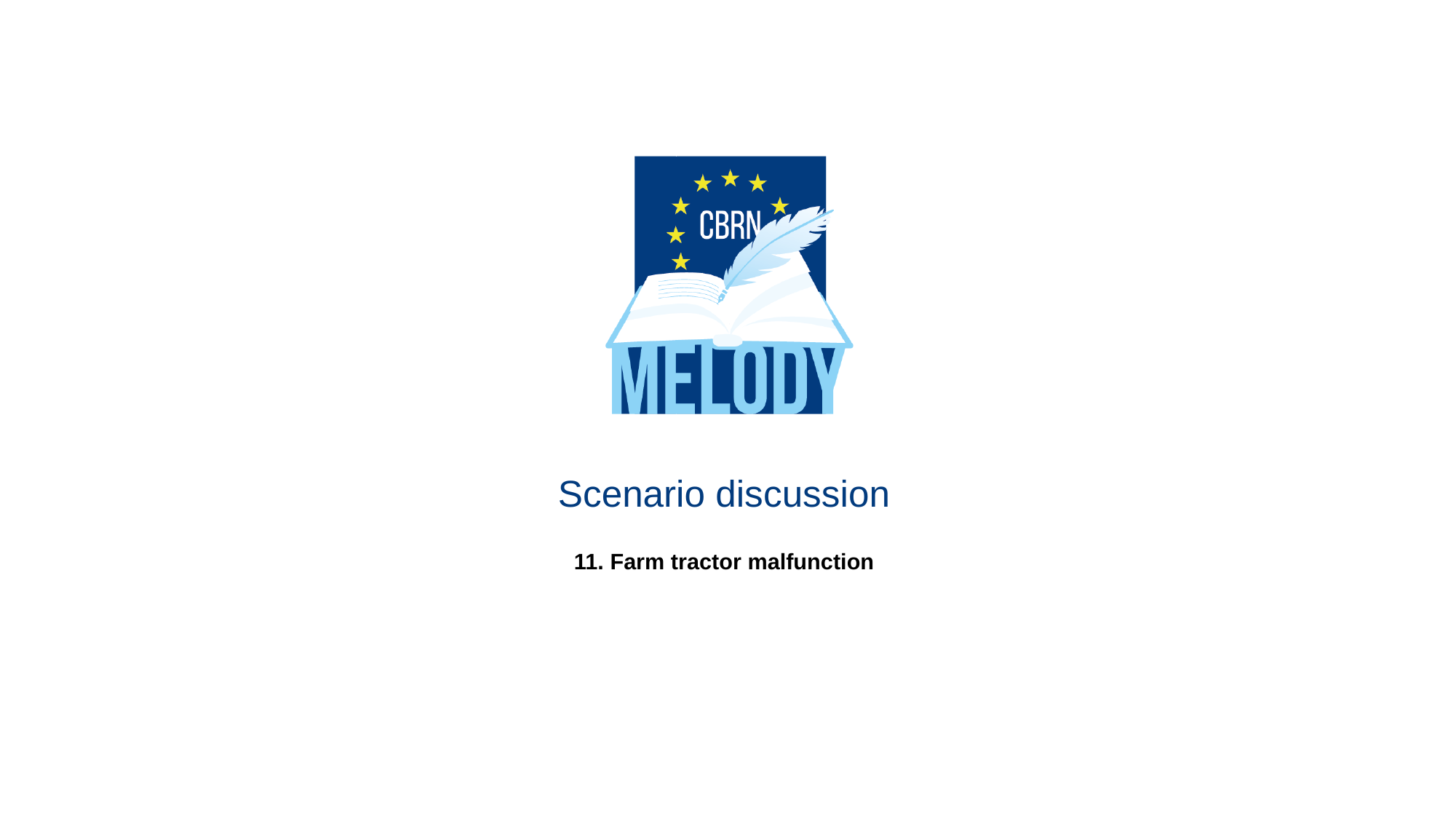

# Scenario discussion 11. Farm tractor malfunction